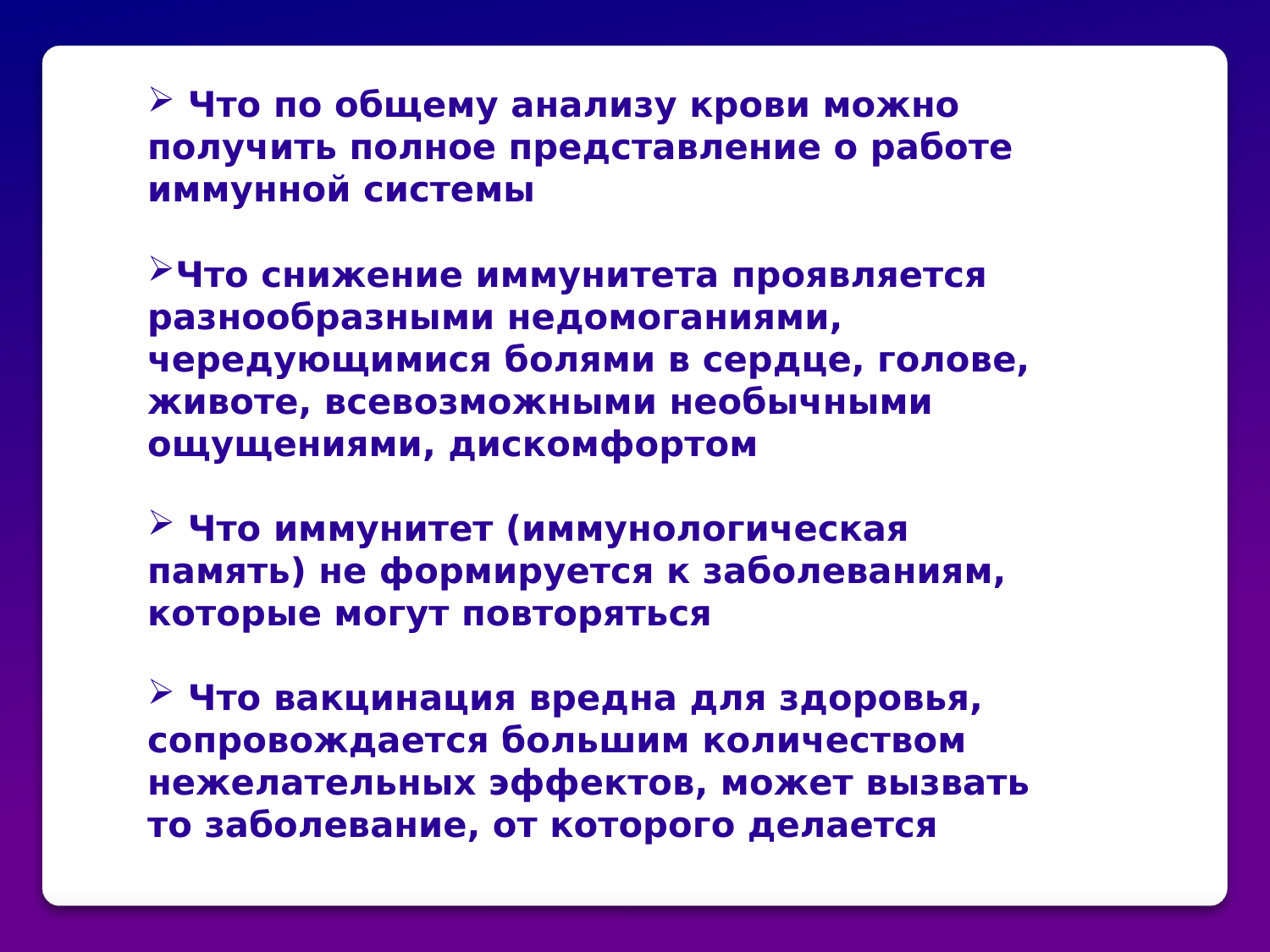

Что по общему анализу крови можно получить полное представление о работе иммунной системы

Что снижение иммунитета проявляется разнообразными недомоганиями, чередующимися болями в сердце, голове, животе, всевозможными необычными ощущениями, дискомфортом

 Что иммунитет (иммунологическая память) не формируется к заболеваниям, которые могут повторяться

 Что вакцинация вредна для здоровья, сопровождается большим количеством нежелательных эффектов, может вызвать то заболевание, от которого делается